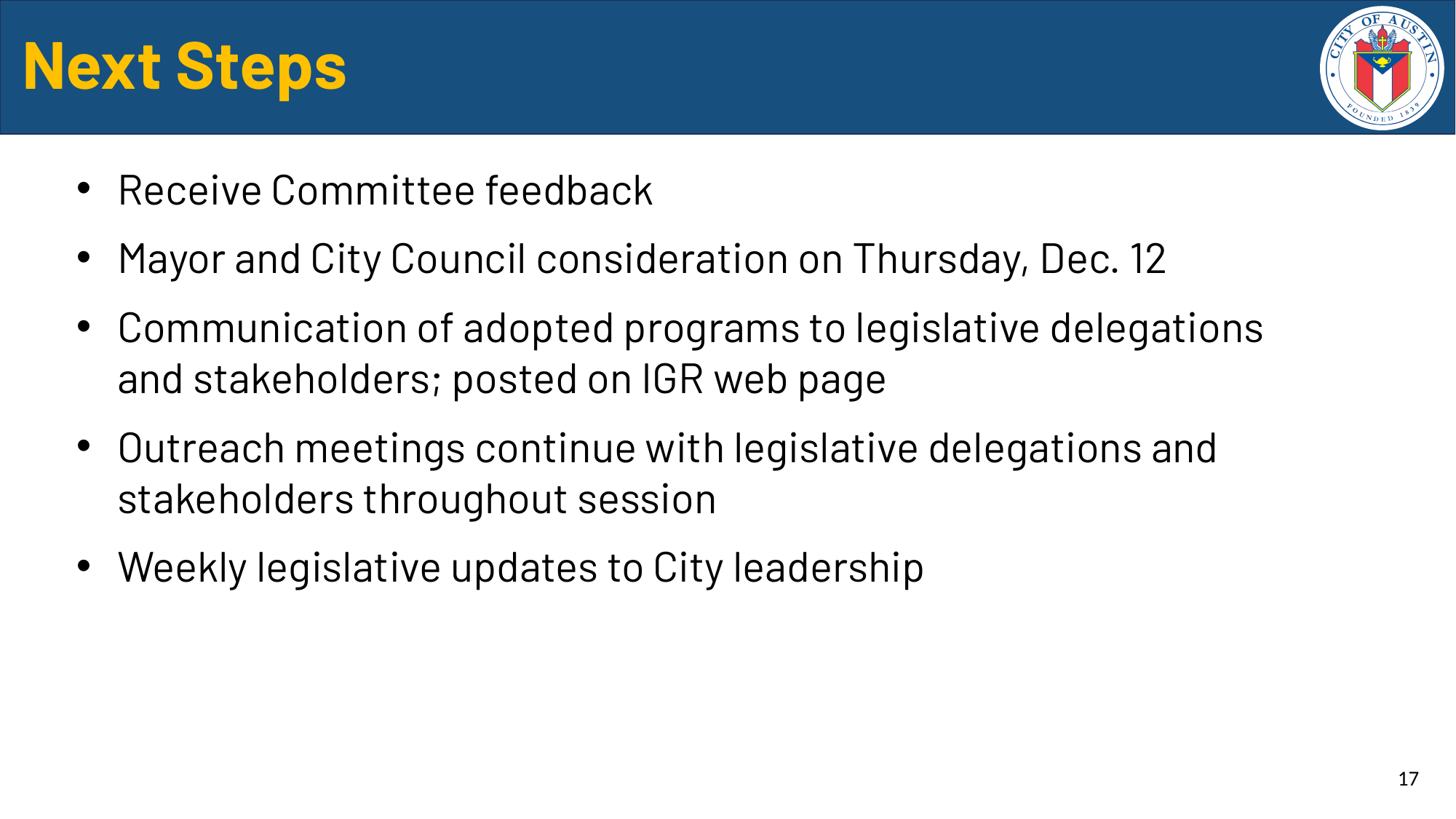

# Next Steps
Receive Committee feedback

Mayor and City Council consideration on Thursday, Dec. 12

Communication of adopted programs to legislative delegations and stakeholders; posted on IGR web page

Outreach meetings continue with legislative delegations and stakeholders throughout session

Weekly legislative updates to City leadership

17